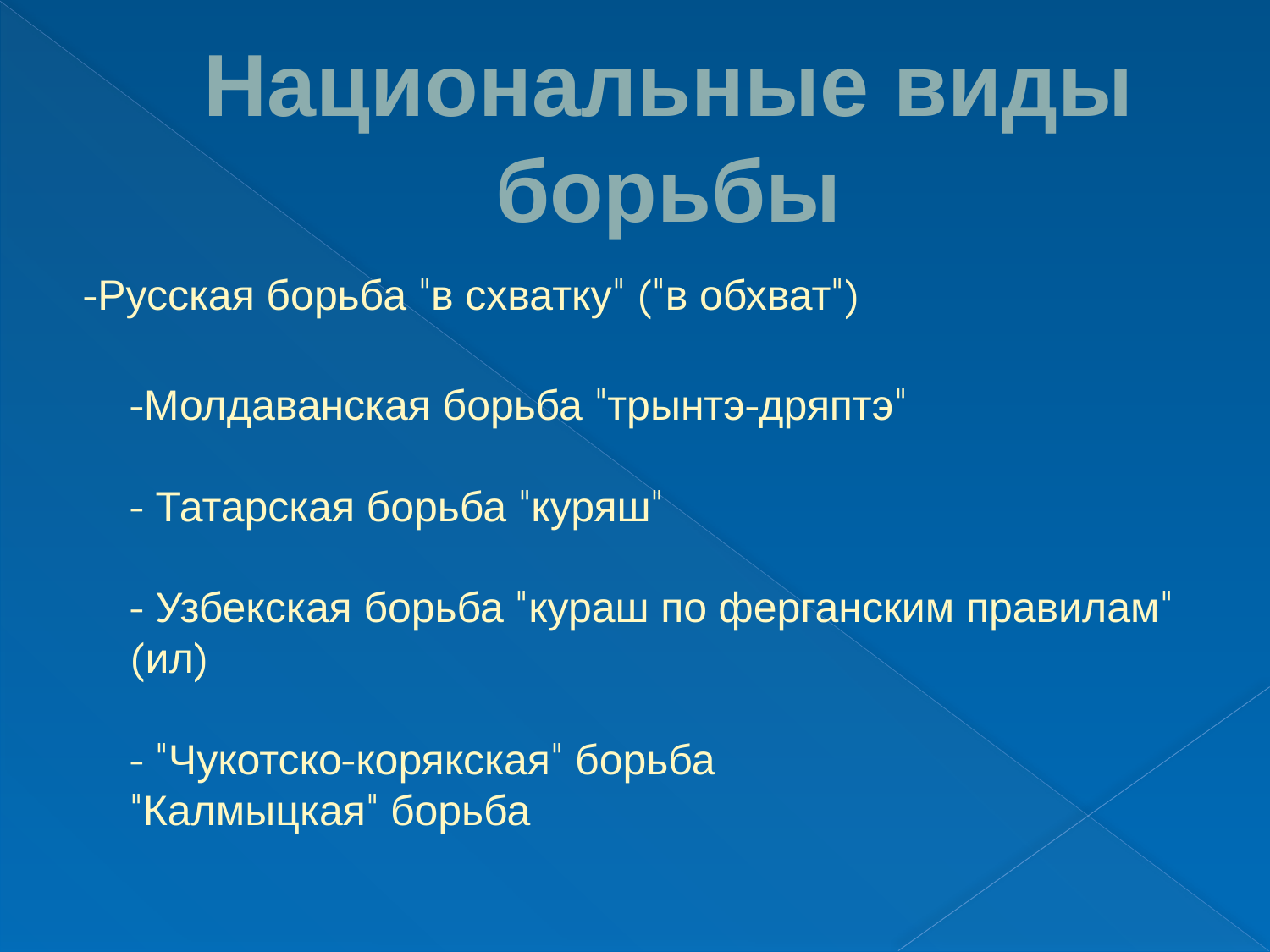

# Национальные виды борьбы
-Русская борьба "в схватку" ("в обхват")
-Молдаванская борьба "трынтэ-дряптэ" 
- Татарская борьба "куряш"  
- Узбекская борьба "кураш по ферганским правилам" (ил) 
- "Чукотско-корякская" борьба 
"Калмыцкая" борьба